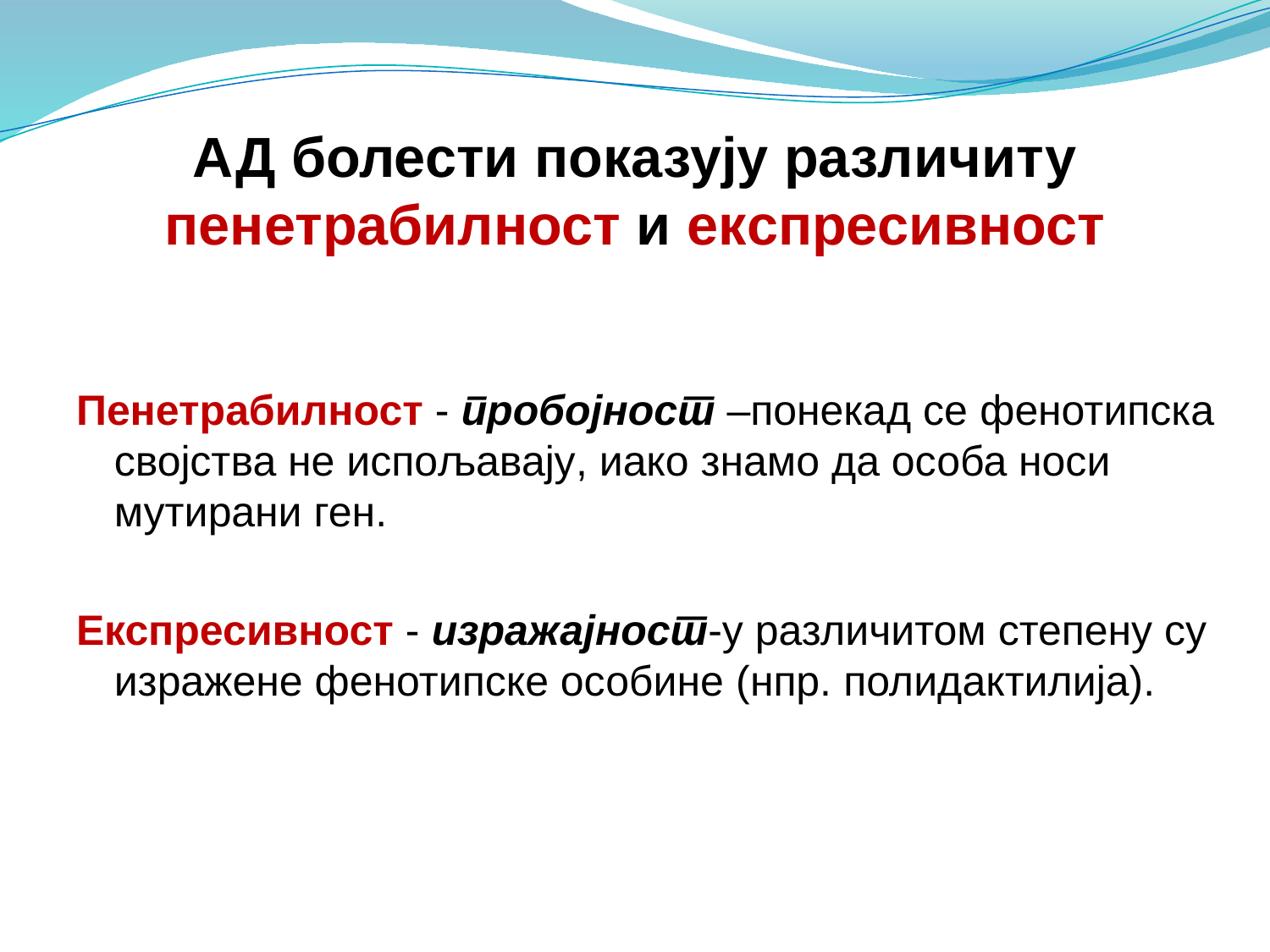

# АД болести показују различиту пенетрабилност и експресивност

Пенетрабилност - пробојност –понекад се фенотипска својства не испољавају, иако знамо да особа носи мутирани ген.

Експресивност - изражајност-у различитом степену су изражене фенотипске особине (нпр. полидактилија).